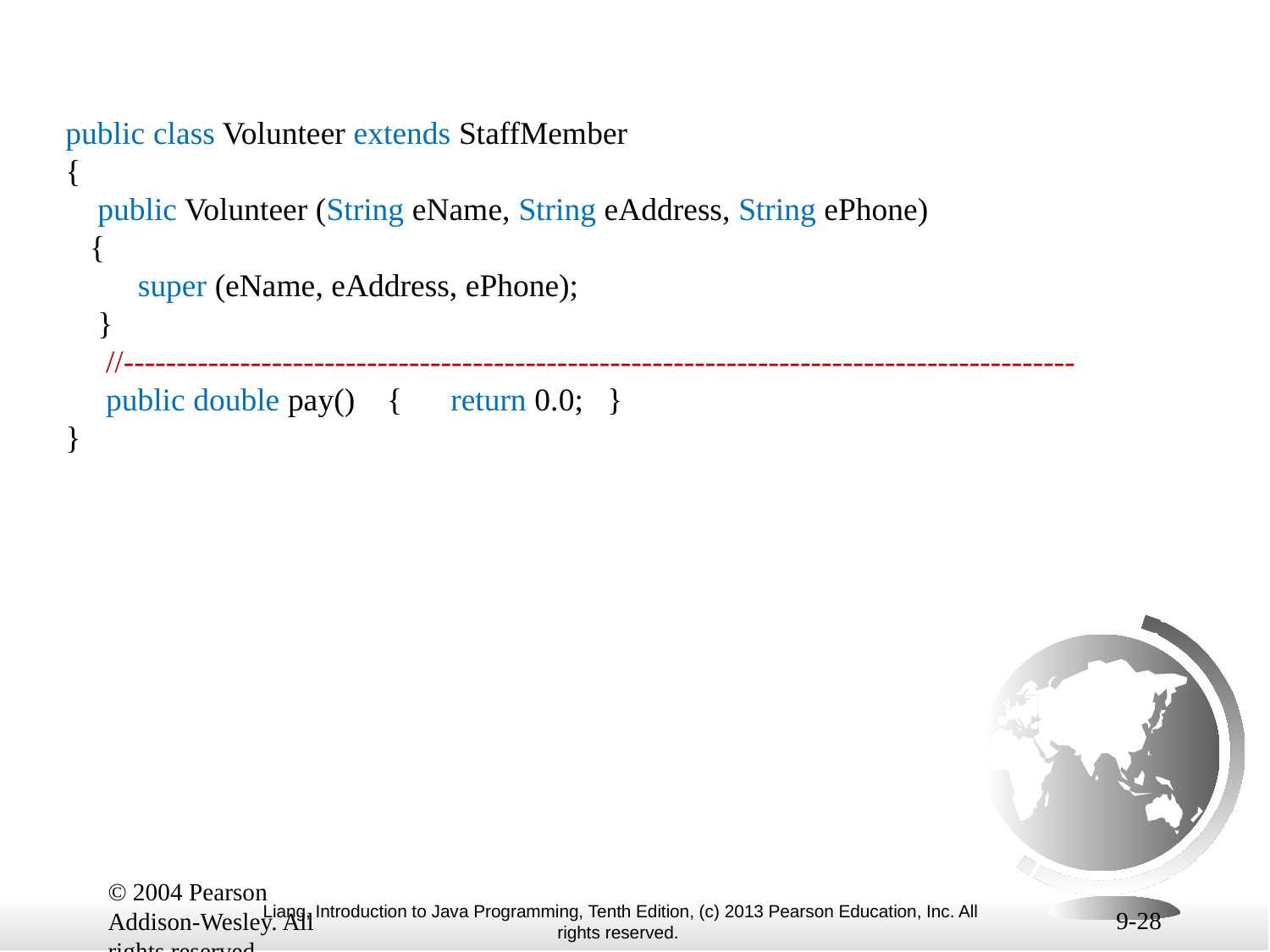

public class Volunteer extends StaffMember
{
    public Volunteer (String eName, String eAddress, String ePhone)
   {
         super (eName, eAddress, ePhone);
    }
     //------------------------------------------------------------------------------------------
     public double pay()    {      return 0.0;   }
}
9-28
© 2004 Pearson Addison-Wesley. All rights reserved